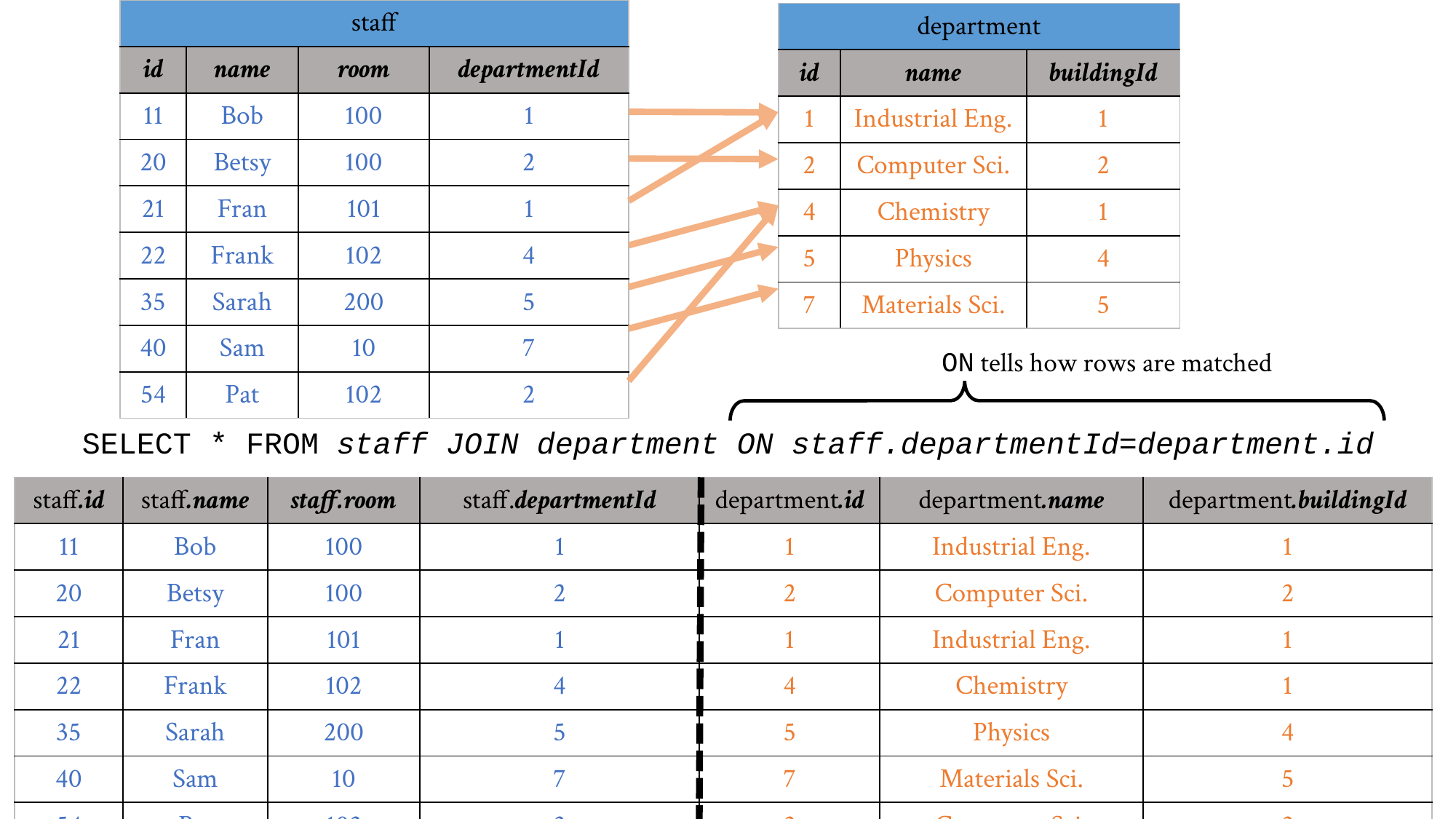

| staff |  |  |  |
| --- | --- | --- | --- |
| id | name | room | departmentId |
| 11 | Bob | 100 | 1 |
| 20 | Betsy | 100 | 2 |
| 21 | Fran | 101 | 1 |
| 22 | Frank | 102 | 4 |
| 35 | Sarah | 200 | 5 |
| 40 | Sam | 10 | 7 |
| 54 | Pat | 102 | 2 |
| department |  |  |
| --- | --- | --- |
| id | name | buildingId |
| 1 | Industrial Eng. | 1 |
| 2 | Computer Sci. | 2 |
| 4 | Chemistry | 1 |
| 5 | Physics | 4 |
| 7 | Materials Sci. | 5 |

ON tells how rows are matched
# SELECT * FROM staff JOIN department ON staff.departmentId=department.id
| staff.id | staff.name | staff.room | staff.departmentId | department.id | department.name | department.buildingId |
| --- | --- | --- | --- | --- | --- | --- |
| 11 | Bob | 100 | 1 | 1 | Industrial Eng. | 1 |
| 20 | Betsy | 100 | 2 | 2 | Computer Sci. | 2 |
| 21 | Fran | 101 | 1 | 1 | Industrial Eng. | 1 |
| 22 | Frank | 102 | 4 | 4 | Chemistry | 1 |
| 35 | Sarah | 200 | 5 | 5 | Physics | 4 |
| 40 | Sam | 10 | 7 | 7 | Materials Sci. | 5 |
| 54 | Pat | 102 | 2 | 2 | Computer Sci. | 2 |